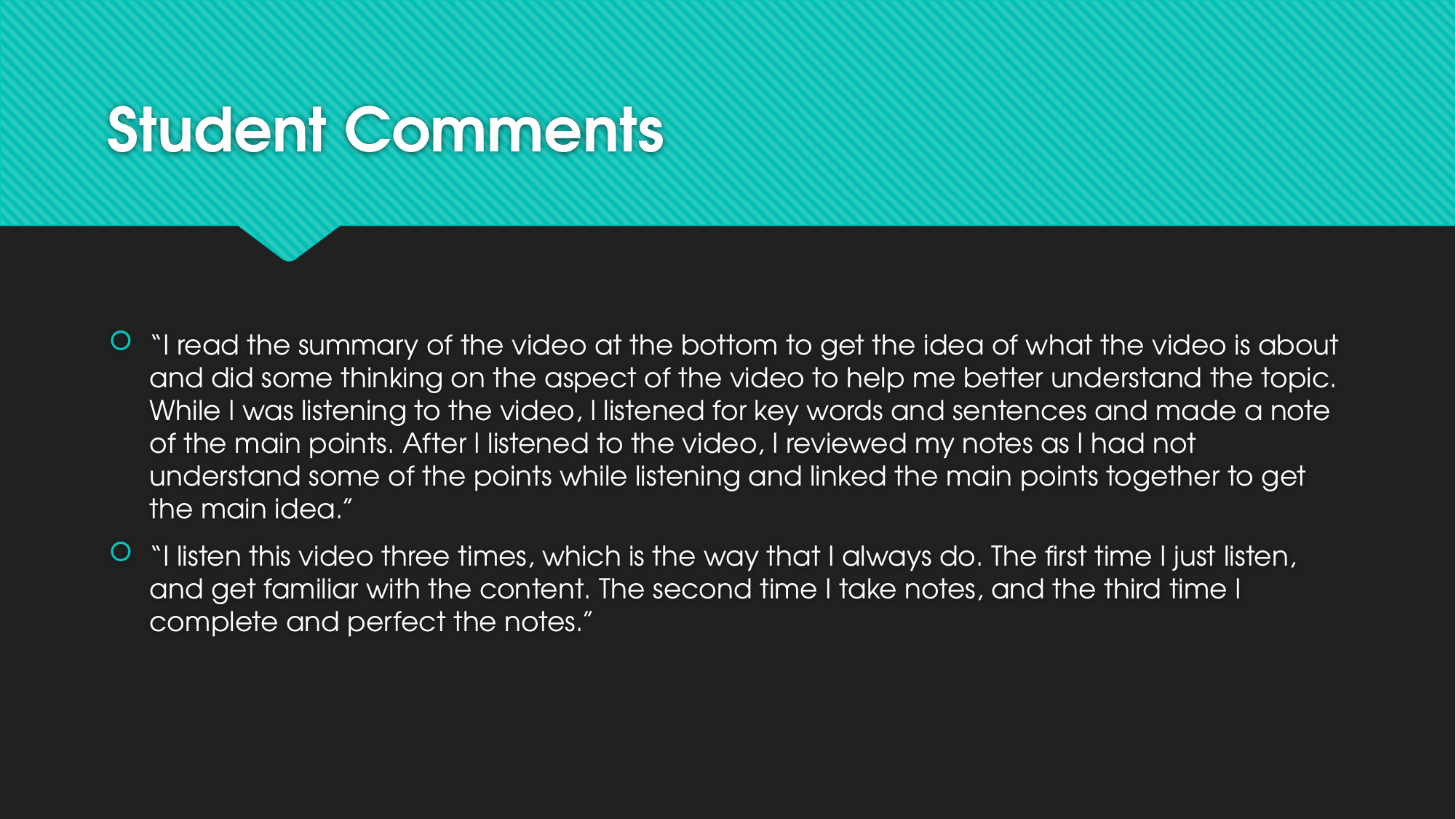

# Student Comments
“I read the summary of the video at the bottom to get the idea of what the video is about and did some thinking on the aspect of the video to help me better understand the topic. While I was listening to the video, I listened for key words and sentences and made a note of the main points. After I listened to the video, I reviewed my notes as I had not understand some of the points while listening and linked the main points together to get the main idea.”
“I listen this video three times, which is the way that I always do. The first time I just listen, and get familiar with the content. The second time I take notes, and the third time I complete and perfect the notes.”